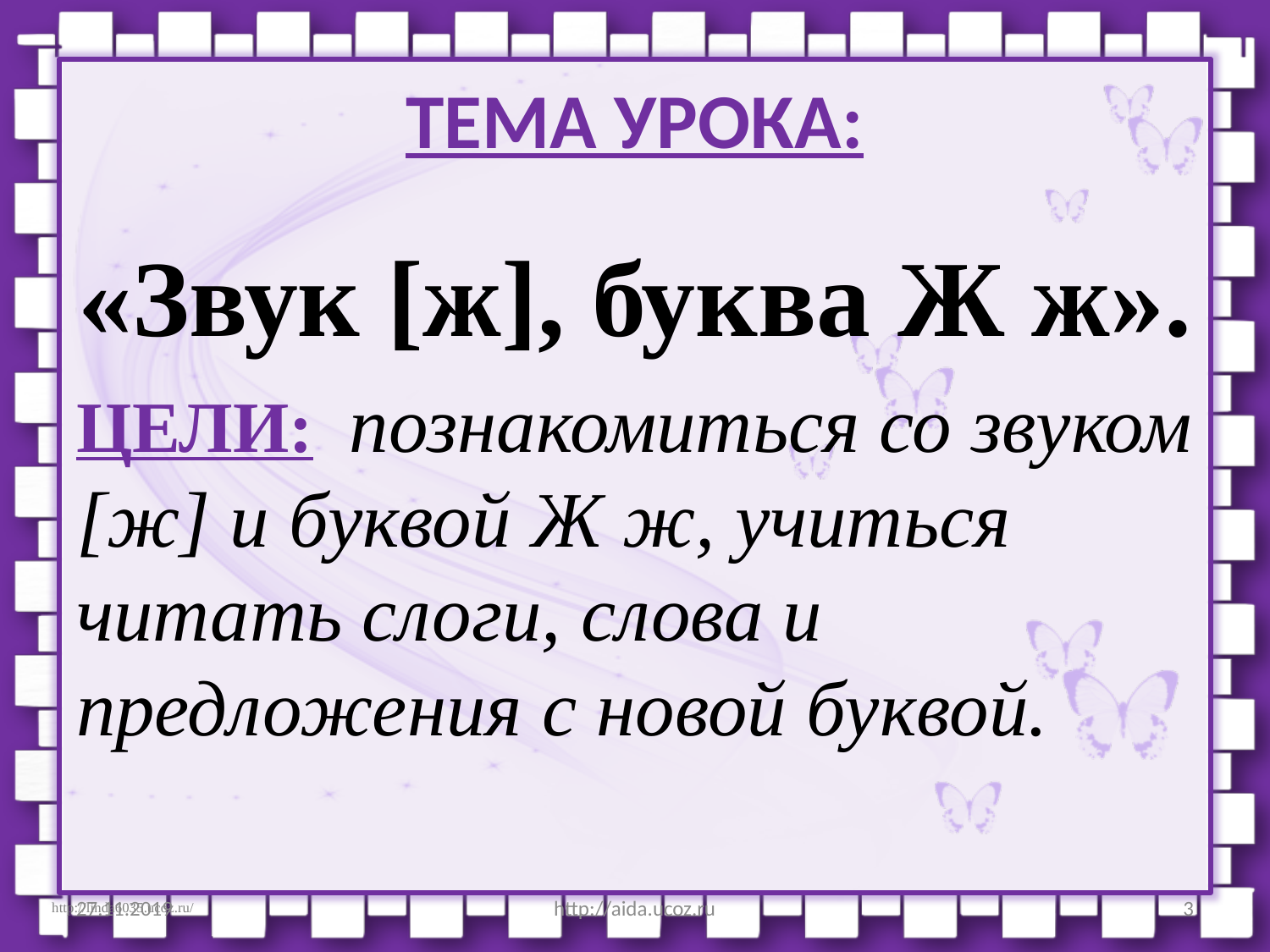

# ТЕМА УРОКА:
«Звук [ж], буква Ж ж».
ЦЕЛИ:  познакомиться со звуком [ж] и буквой Ж ж, учиться читать слоги, слова и предложения с новой буквой.
27.11.2019
http://aida.ucoz.ru
3